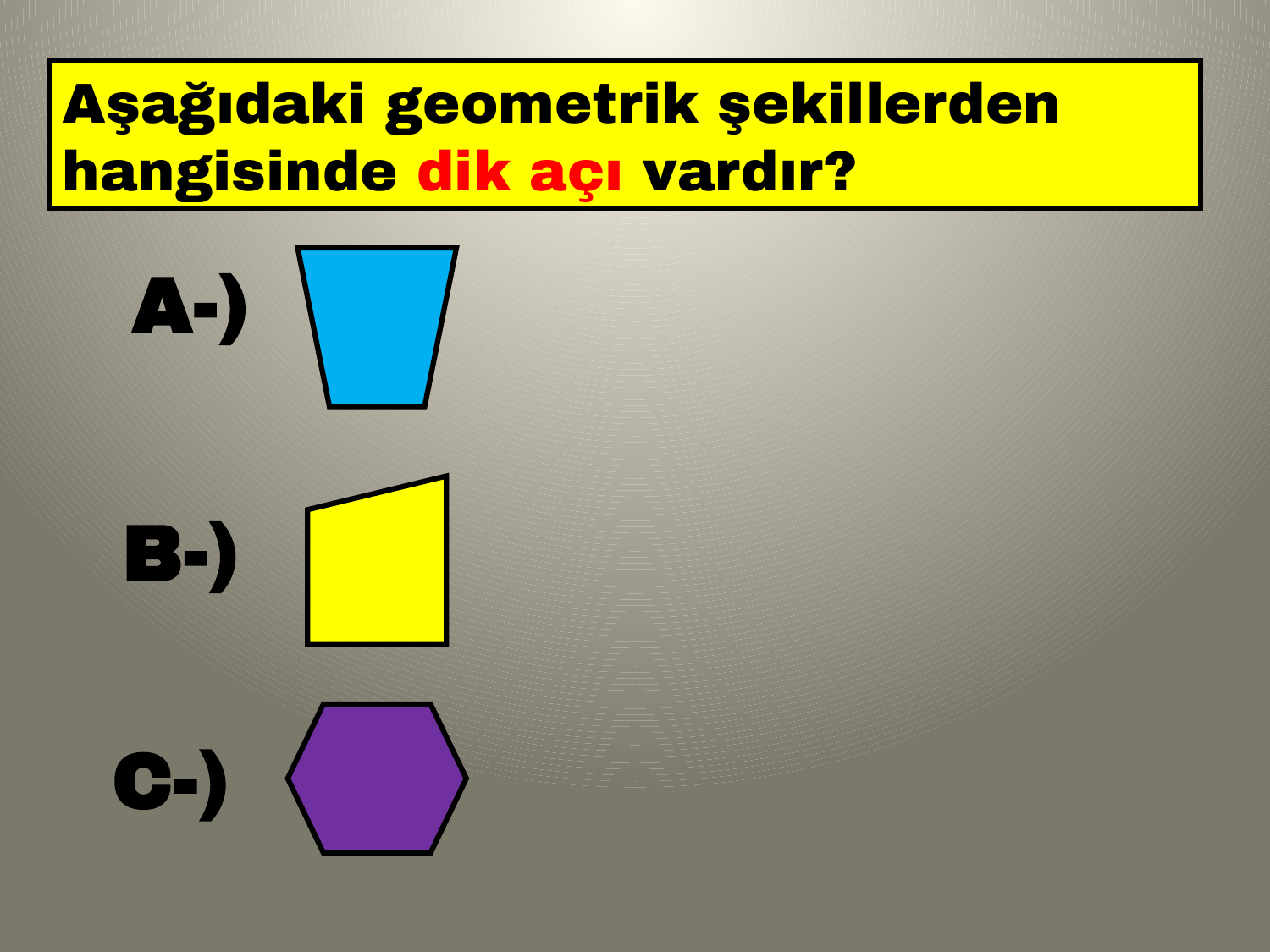

Aşağıdaki geometrik şekillerden hangisinde dik açı vardır?
A-)

B-)

C-)